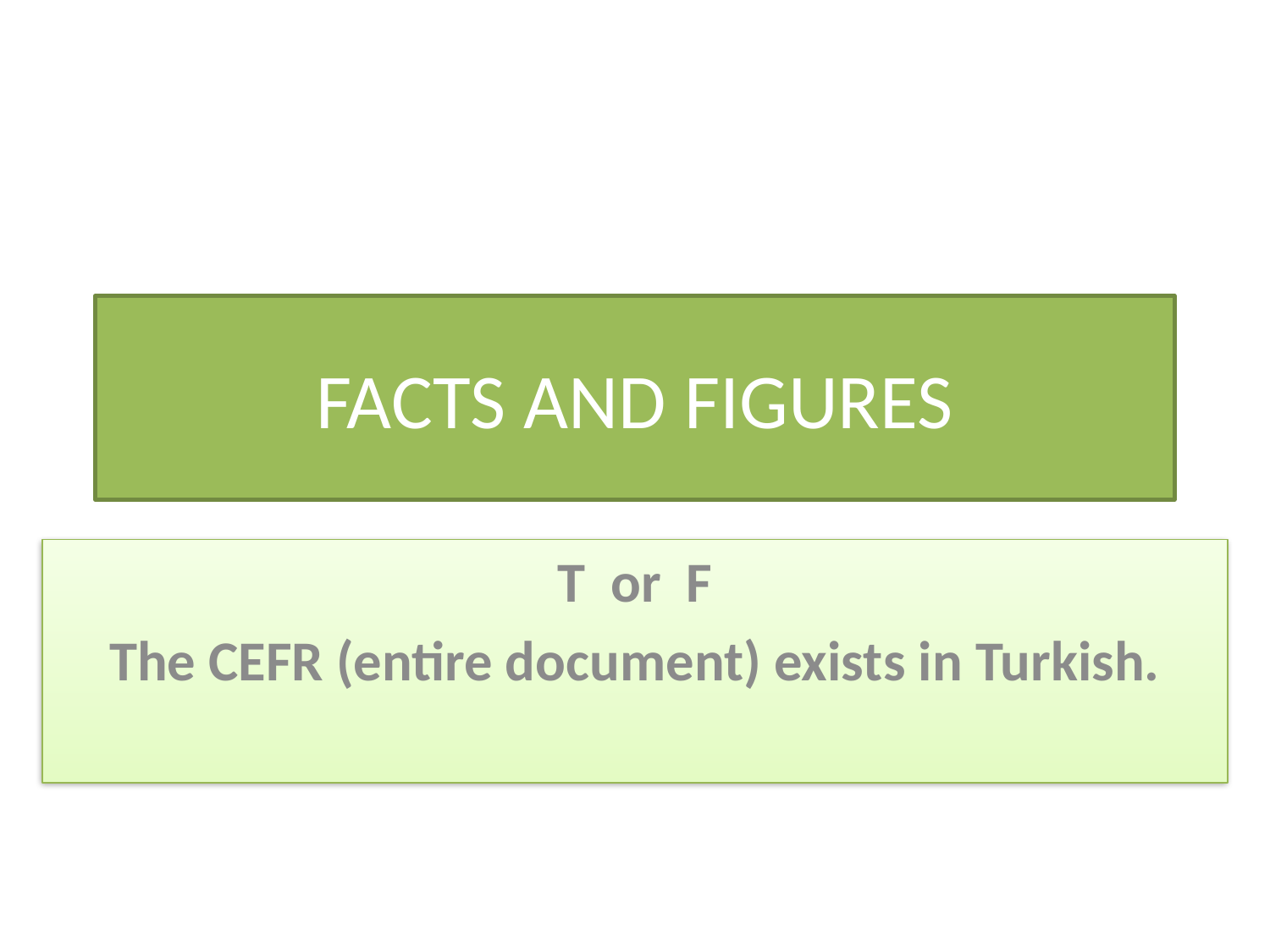

# FACTS AND FIGURES
T  or  F
The CEFR (entire document) exists in Turkish.